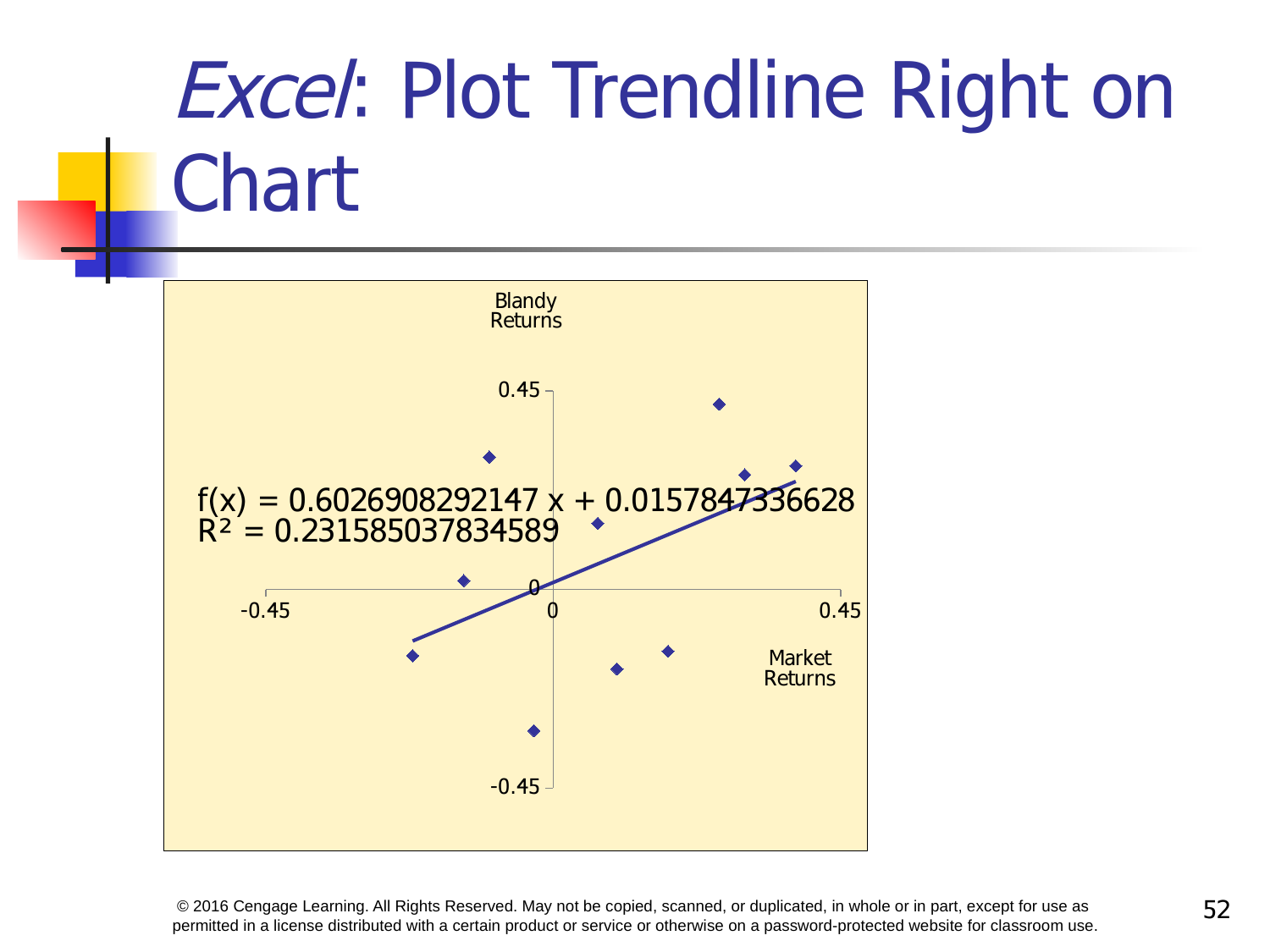

# Excel: Plot Trendline Right on Chart

### Chart

| Category | Blandy |
|---|---|
52